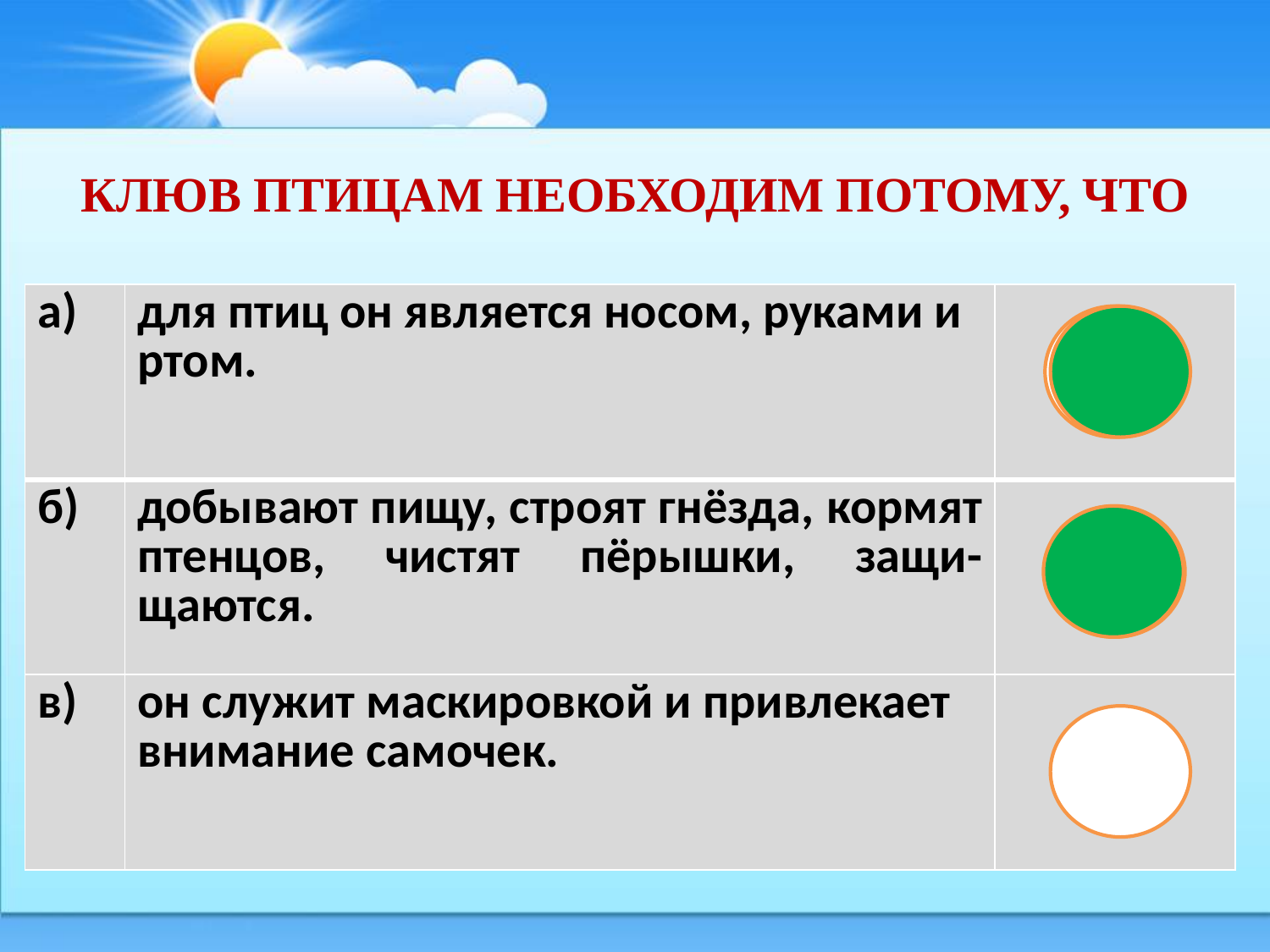

# Клюв птицам необходим потому, что
| а) | для птиц он является носом, руками и ртом. |  |
| --- | --- | --- |
| б) | добывают пищу, строят гнёзда, кормят птенцов, чистят пёрышки, защи-щаются. |  |
| в) | он служит маскировкой и привлекает внимание самочек. |  |